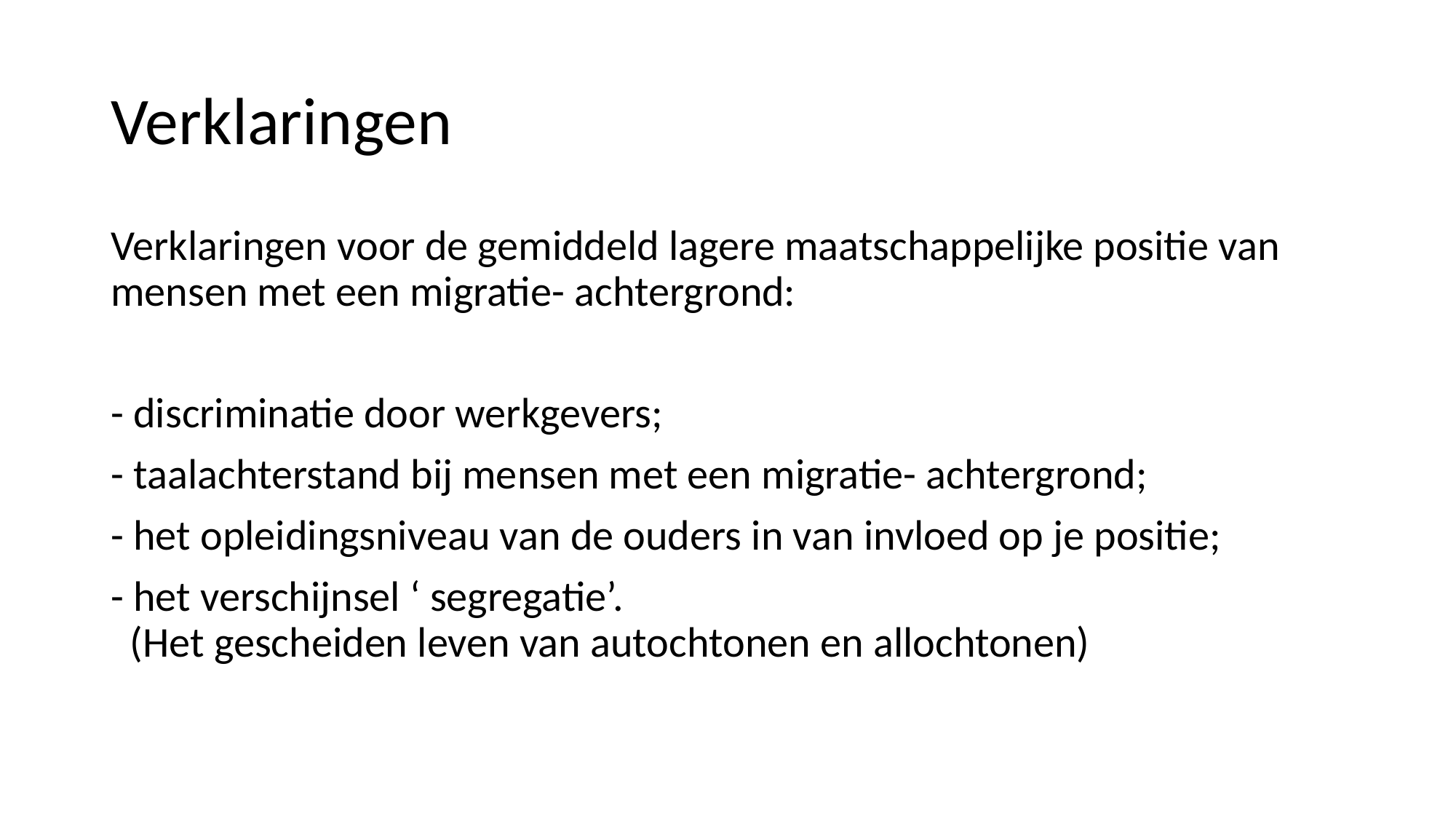

# Verklaringen
Verklaringen voor de gemiddeld lagere maatschappelijke positie van mensen met een migratie- achtergrond:

- discriminatie door werkgevers;
- taalachterstand bij mensen met een migratie- achtergrond;
- het opleidingsniveau van de ouders in van invloed op je positie;
- het verschijnsel ‘ segregatie’.
  (Het gescheiden leven van autochtonen en allochtonen)